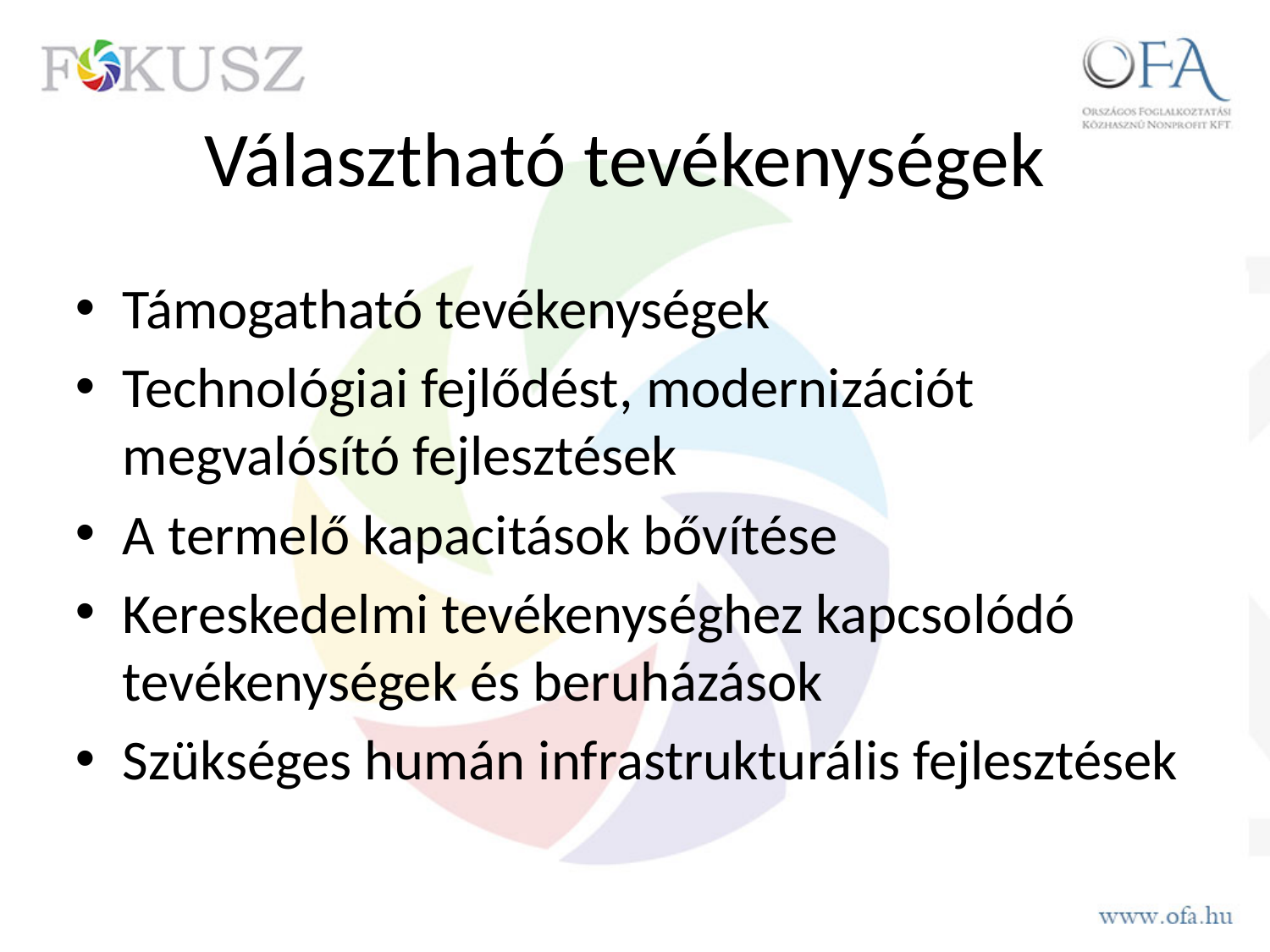

# Választható tevékenységek
Támogatható tevékenységek
Technológiai fejlődést, modernizációt megvalósító fejlesztések
A termelő kapacitások bővítése
Kereskedelmi tevékenységhez kapcsolódó tevékenységek és beruházások
Szükséges humán infrastrukturális fejlesztések